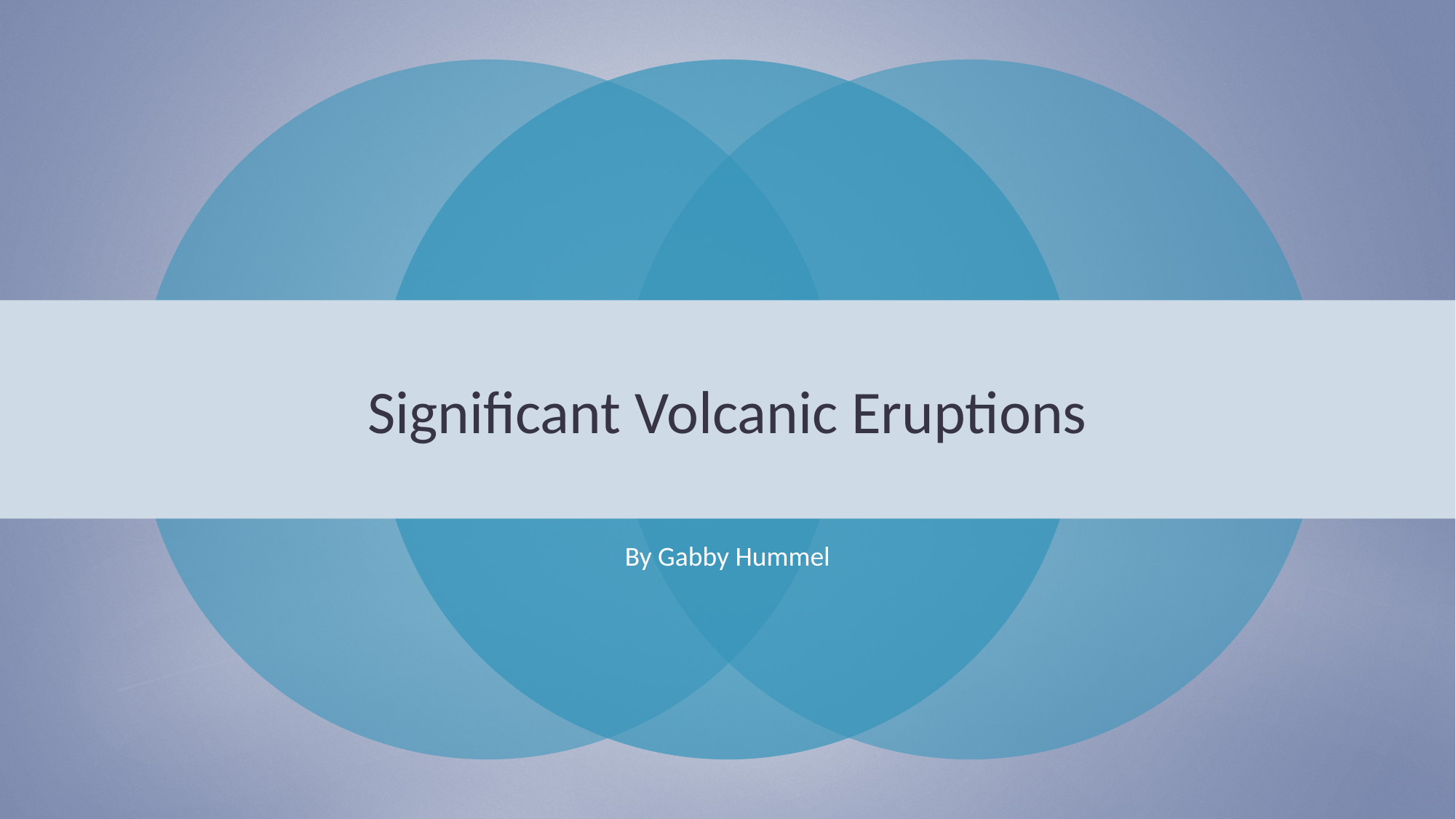

# Significant Volcanic Eruptions
By Gabby Hummel